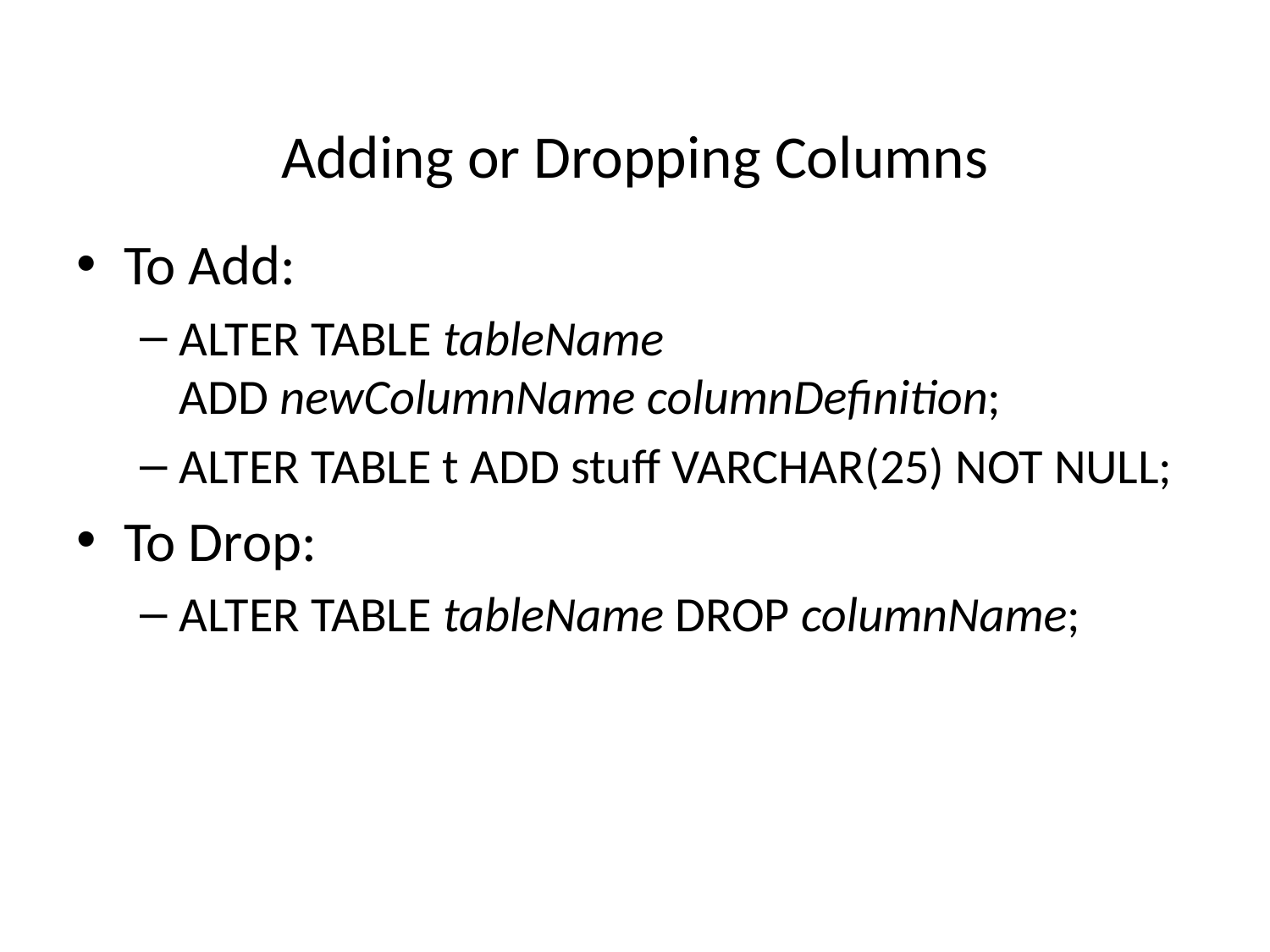

# Adding or Dropping Columns
To Add:
ALTER TABLE tableName
ADD newColumnName columnDefinition;
ALTER TABLE t ADD stuff VARCHAR(25) NOT NULL;
To Drop:
ALTER TABLE tableName DROP columnName;